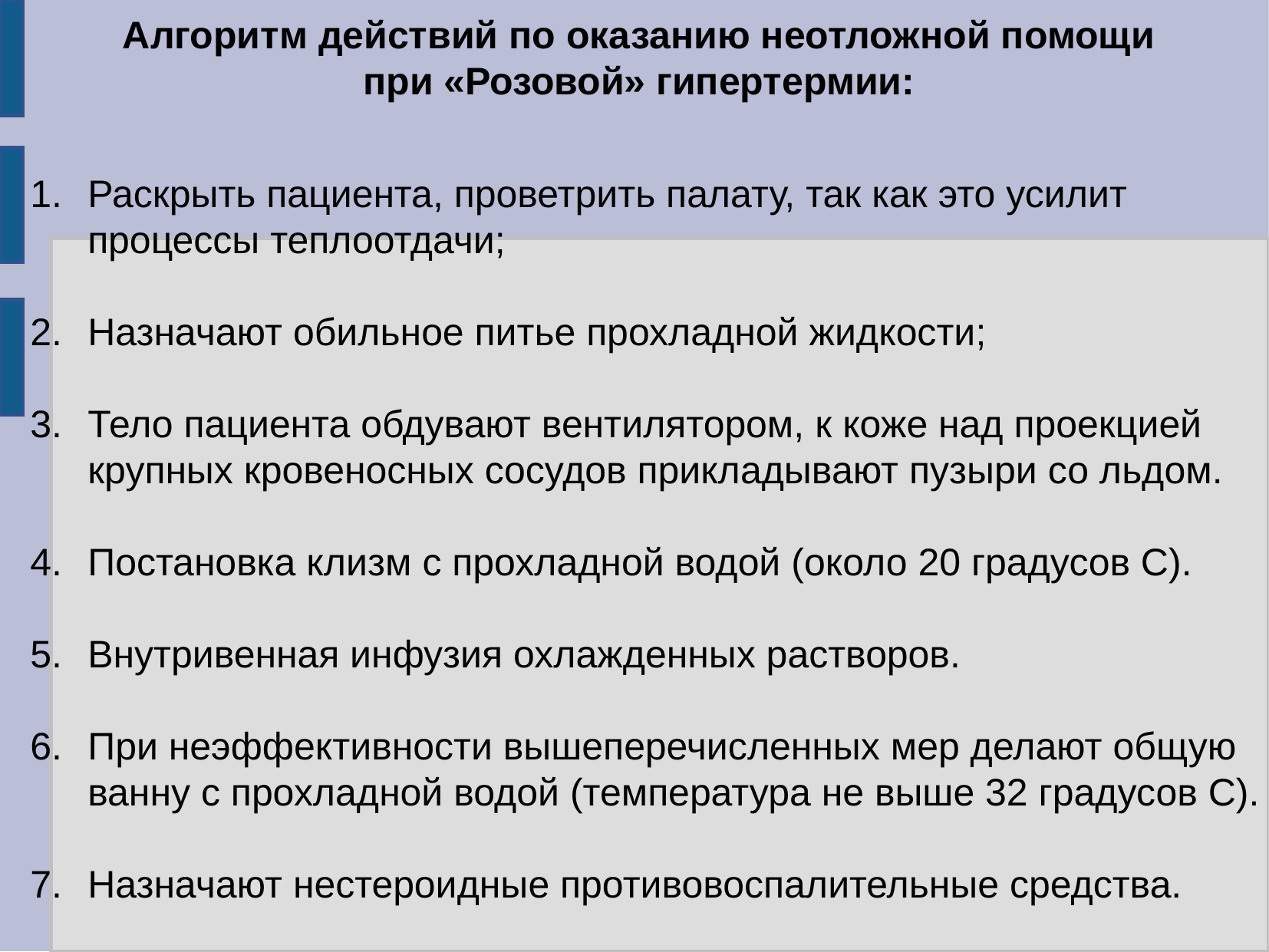

# Алгоритм действий по оказанию неотложной помощи при «Розовой» гипертермии:
Раскрыть пациента, проветрить палату, так как это усилит процессы теплоотдачи;

Назначают обильное питье прохладной жидкости;

Тело пациента обдувают вентилятором, к коже над проекцией крупных кровеносных сосудов прикладывают пузыри со льдом.

Постановка клизм с прохладной водой (около 20 градусов С).

Внутривенная инфузия охлажденных растворов.

При неэффективности вышеперечисленных мер делают общую ванну с прохладной водой (температура не выше 32 градусов С).

Назначают нестероидные противовоспалительные средства.